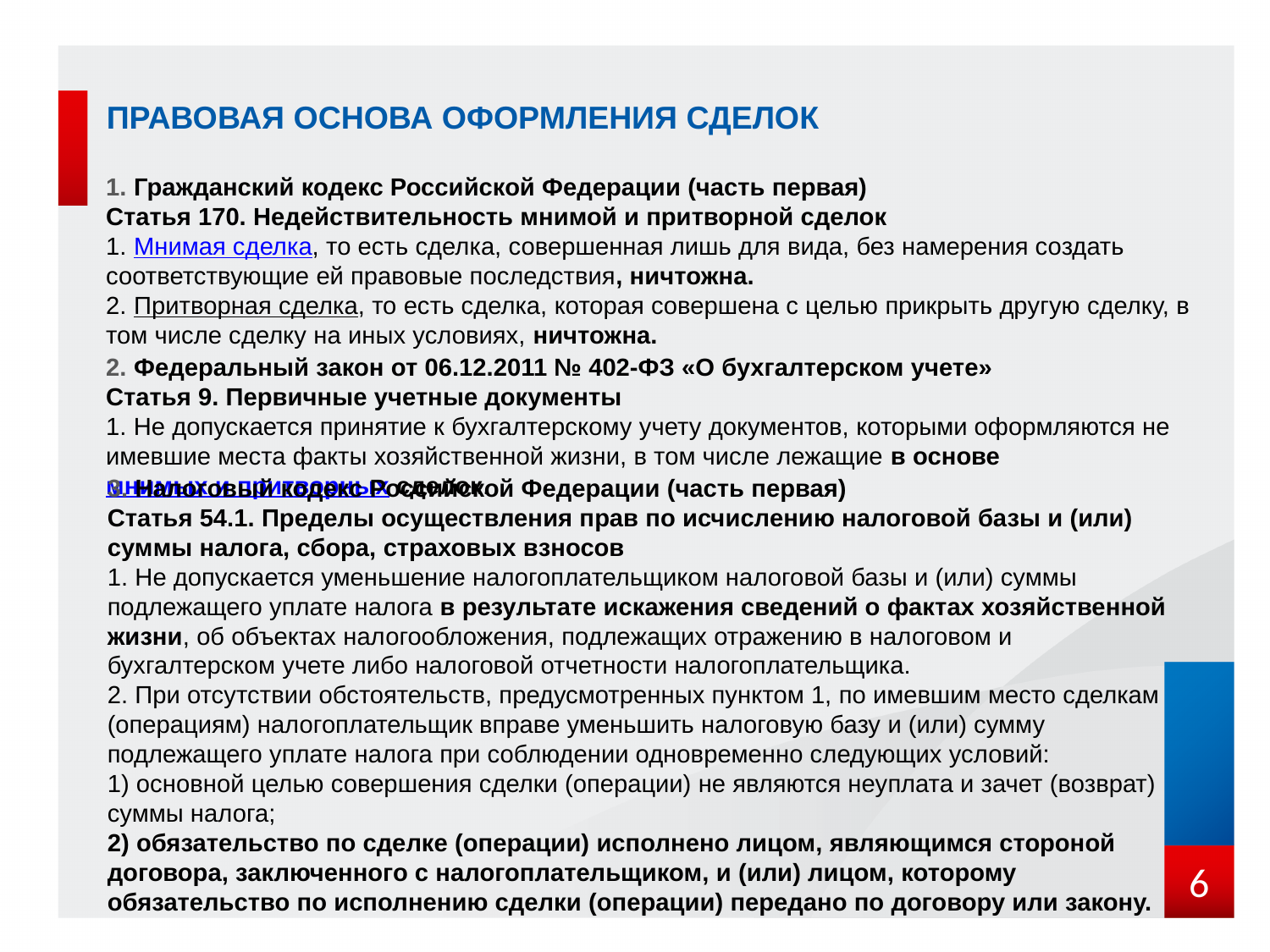

# Правовая основа оформления сделок
1. Гражданский кодекс Российской Федерации (часть первая)
Статья 170. Недействительность мнимой и притворной сделок
1. Мнимая сделка, то есть сделка, совершенная лишь для вида, без намерения создать соответствующие ей правовые последствия, ничтожна.
2. Притворная сделка, то есть сделка, которая совершена с целью прикрыть другую сделку, в том числе сделку на иных условиях, ничтожна.
2. Федеральный закон от 06.12.2011 № 402-ФЗ «О бухгалтерском учете»
Статья 9. Первичные учетные документы
1. Не допускается принятие к бухгалтерскому учету документов, которыми оформляются не имевшие места факты хозяйственной жизни, в том числе лежащие в основе мнимых и притворных сделок.
3. Налоговый кодекс Российской Федерации (часть первая)
Статья 54.1. Пределы осуществления прав по исчислению налоговой базы и (или) суммы налога, сбора, страховых взносов
1. Не допускается уменьшение налогоплательщиком налоговой базы и (или) суммы подлежащего уплате налога в результате искажения сведений о фактах хозяйственной жизни, об объектах налогообложения, подлежащих отражению в налоговом и  бухгалтерском учете либо налоговой отчетности налогоплательщика.
2. При отсутствии обстоятельств, предусмотренных пунктом 1, по имевшим место сделкам (операциям) налогоплательщик вправе уменьшить налоговую базу и (или) сумму подлежащего уплате налога при соблюдении одновременно следующих условий:
1) основной целью совершения сделки (операции) не являются неуплата и зачет (возврат) суммы налога;
2) обязательство по сделке (операции) исполнено лицом, являющимся стороной договора, заключенного с налогоплательщиком, и (или) лицом, которому обязательство по исполнению сделки (операции) передано по договору или закону.

6